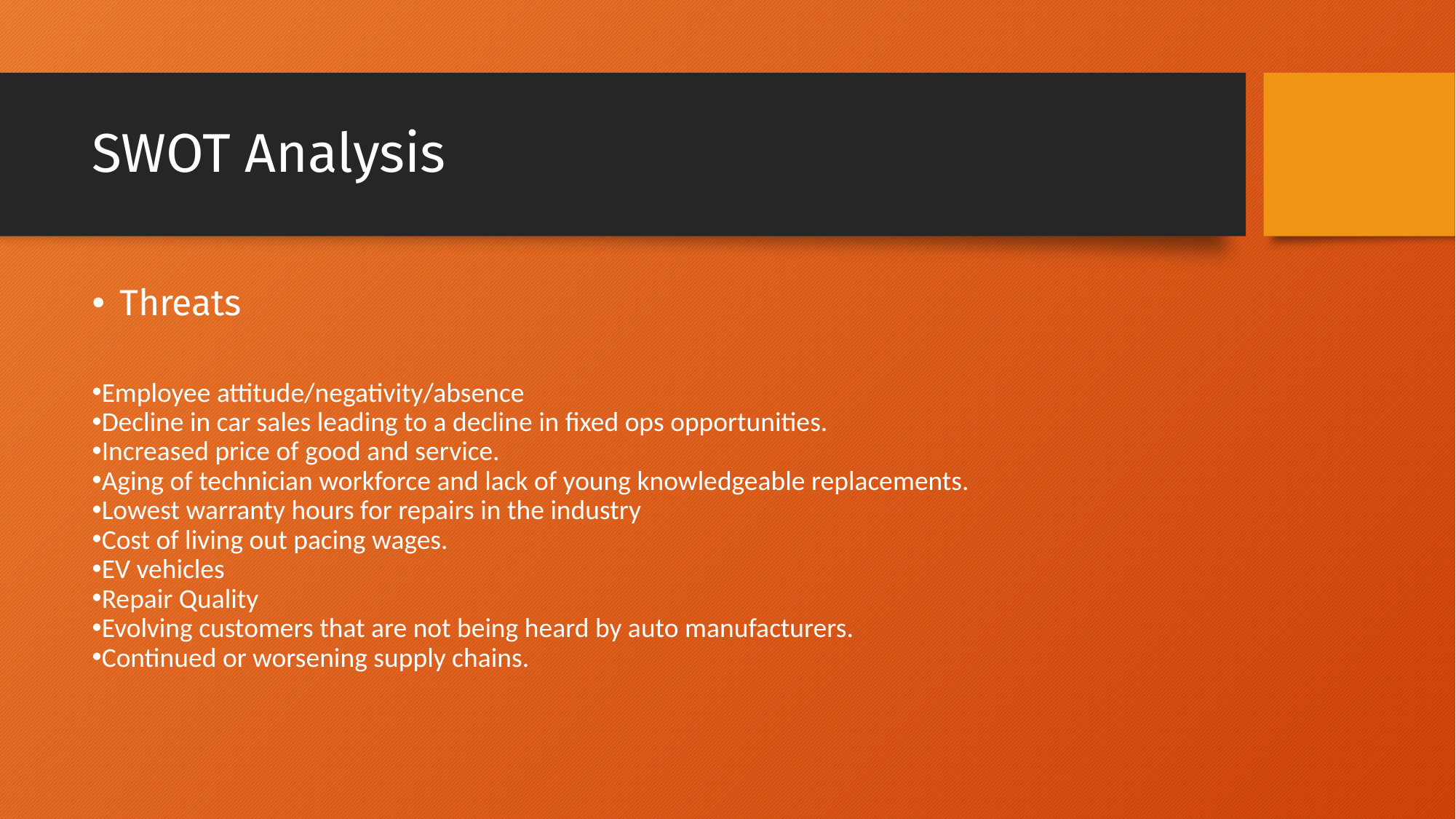

# SWOT Analysis
Threats

Employee attitude/negativity/absence
Decline in car sales leading to a decline in fixed ops opportunities.
Increased price of good and service.
Aging of technician workforce and lack of young knowledgeable replacements.
Lowest warranty hours for repairs in the industry
Cost of living out pacing wages.
EV vehicles
Repair Quality
Evolving customers that are not being heard by auto manufacturers.
Continued or worsening supply chains.